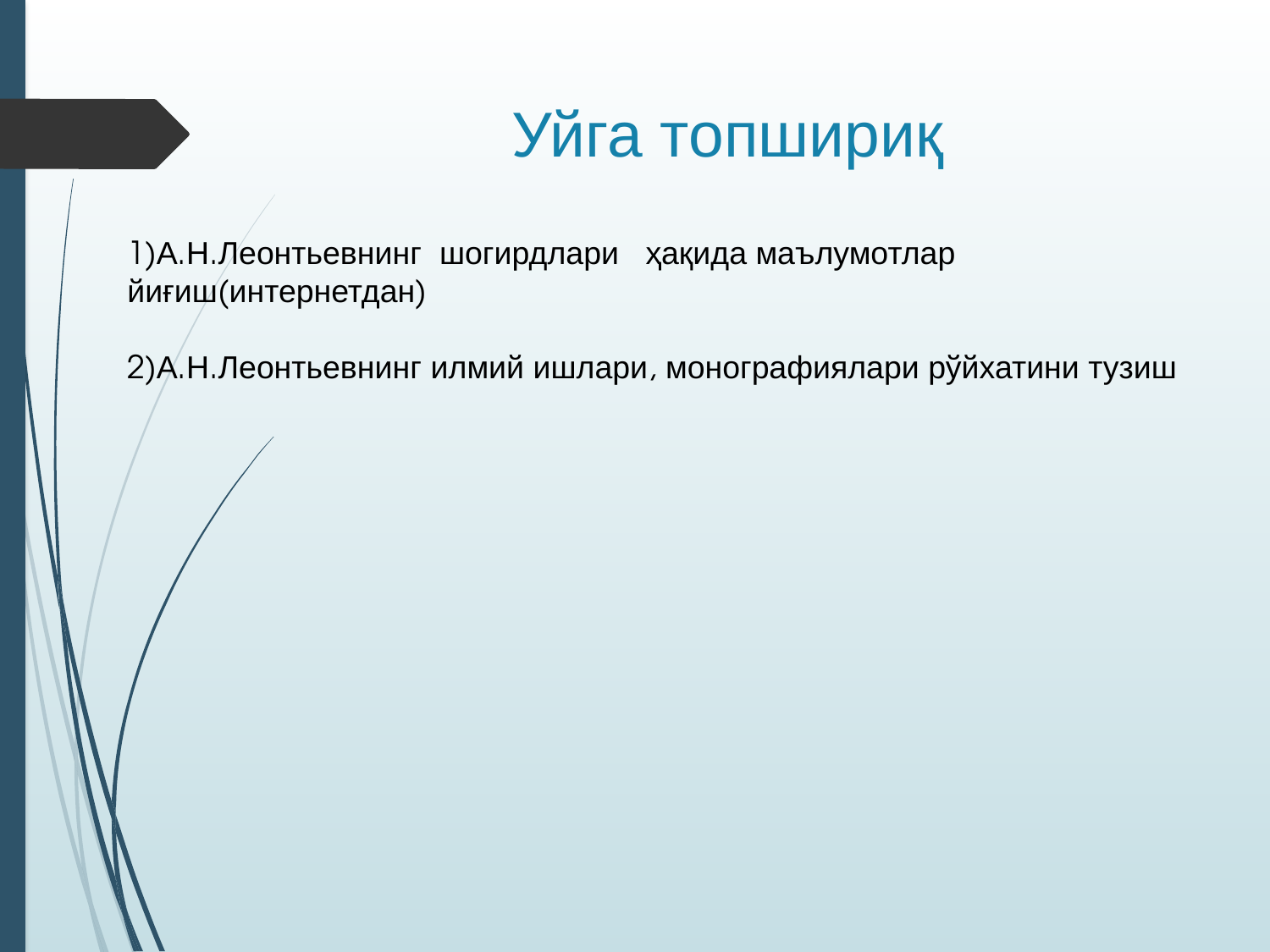

# Уйга топшириқ
1)А.Н.Леонтьевнинг  шогирдлари   ҳақида маълумотлар
йиғиш(интернетдан)

2)А.Н.Леонтьевнинг илмий ишлари, монографиялари рўйхатини тузиш